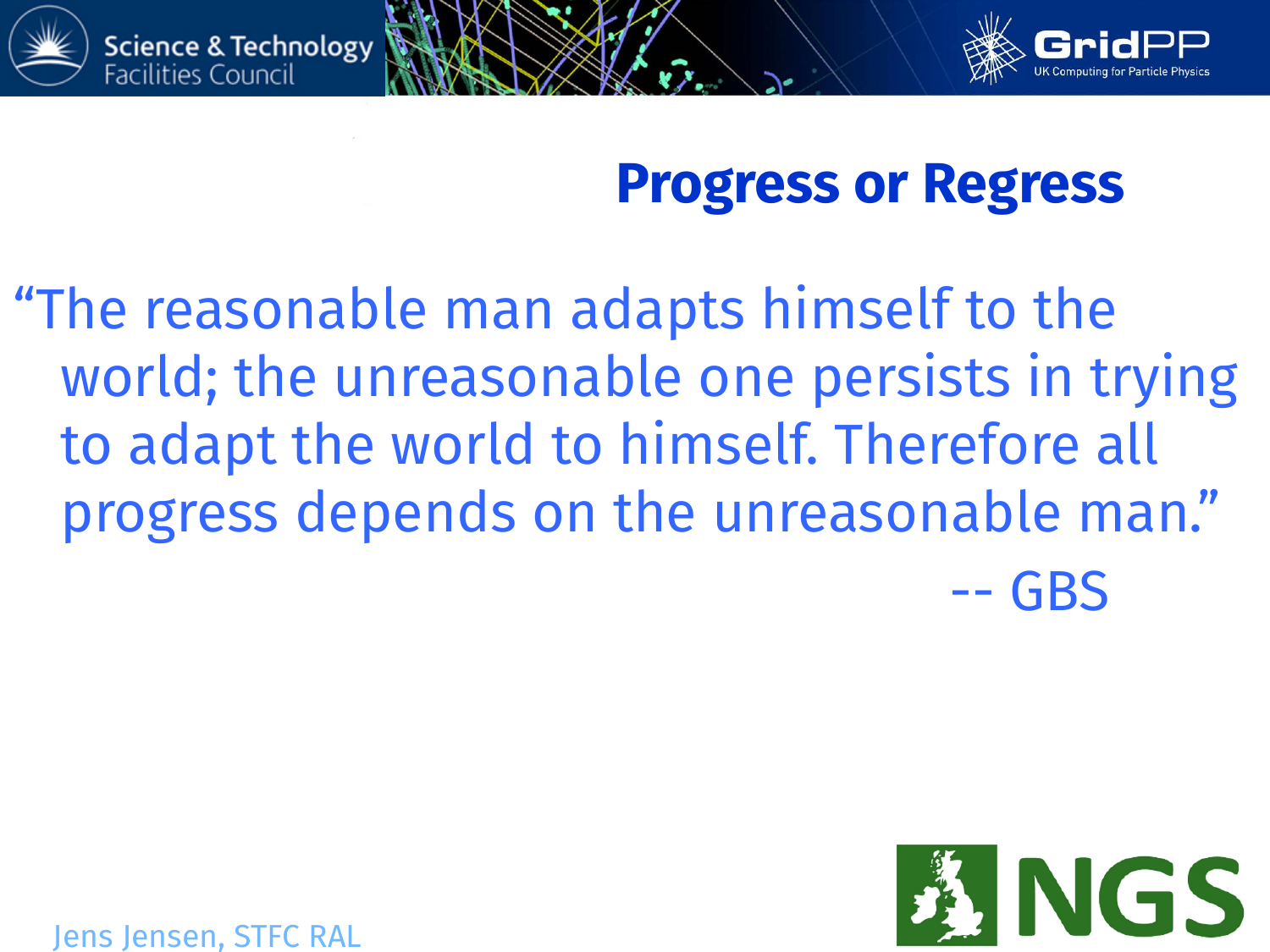

# Progress or Regress
“The reasonable man adapts himself to the world; the unreasonable one persists in trying to adapt the world to himself. Therefore all progress depends on the unreasonable man.”
								-- GBS